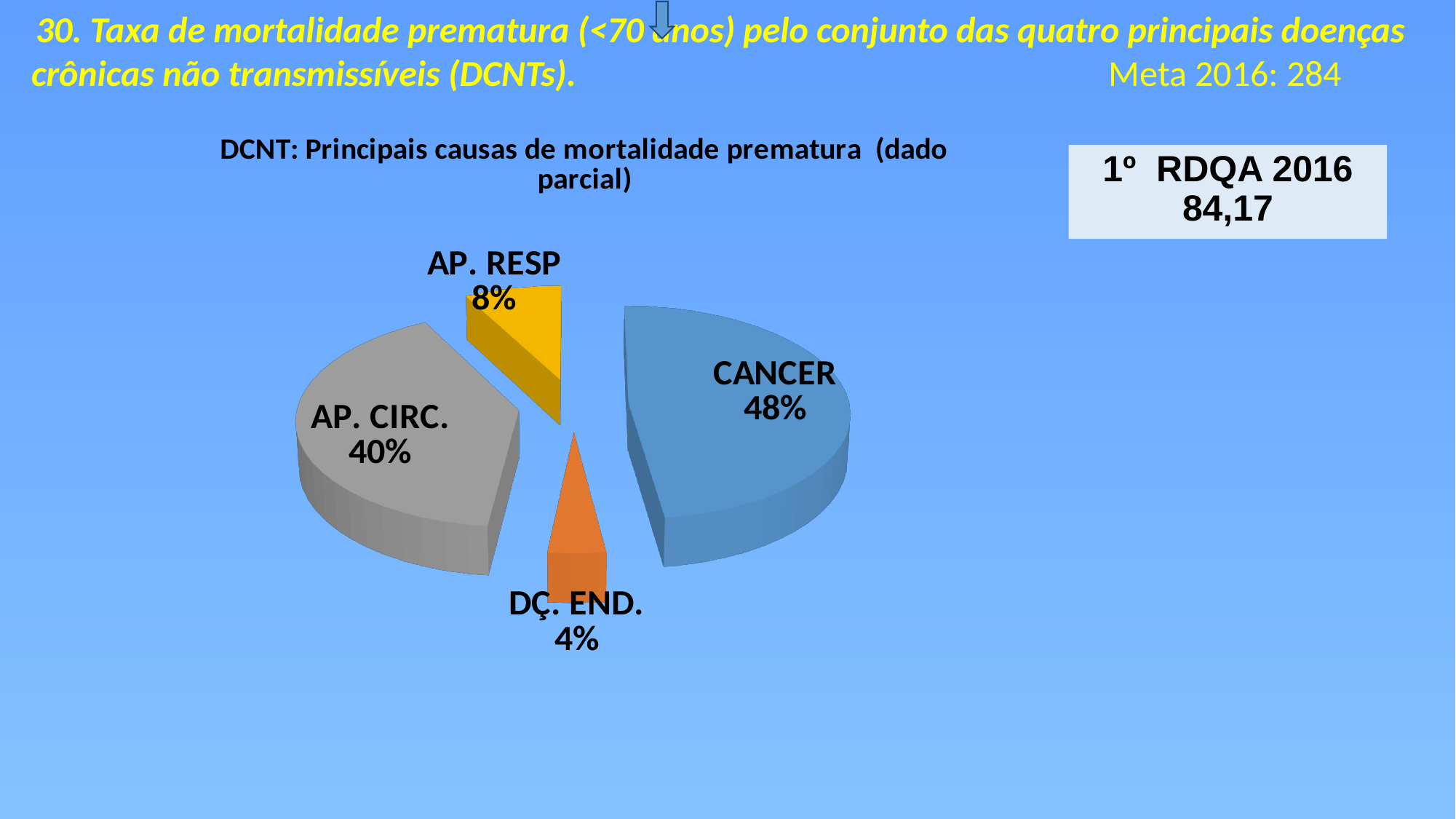

# 30. Taxa de mortalidade prematura (<70 anos) pelo conjunto das quatro principais doenças crônicas não transmissíveis (DCNTs).                                                                 Meta 2016: 284

[unsupported chart]

1º  RDQA 2016 84,17